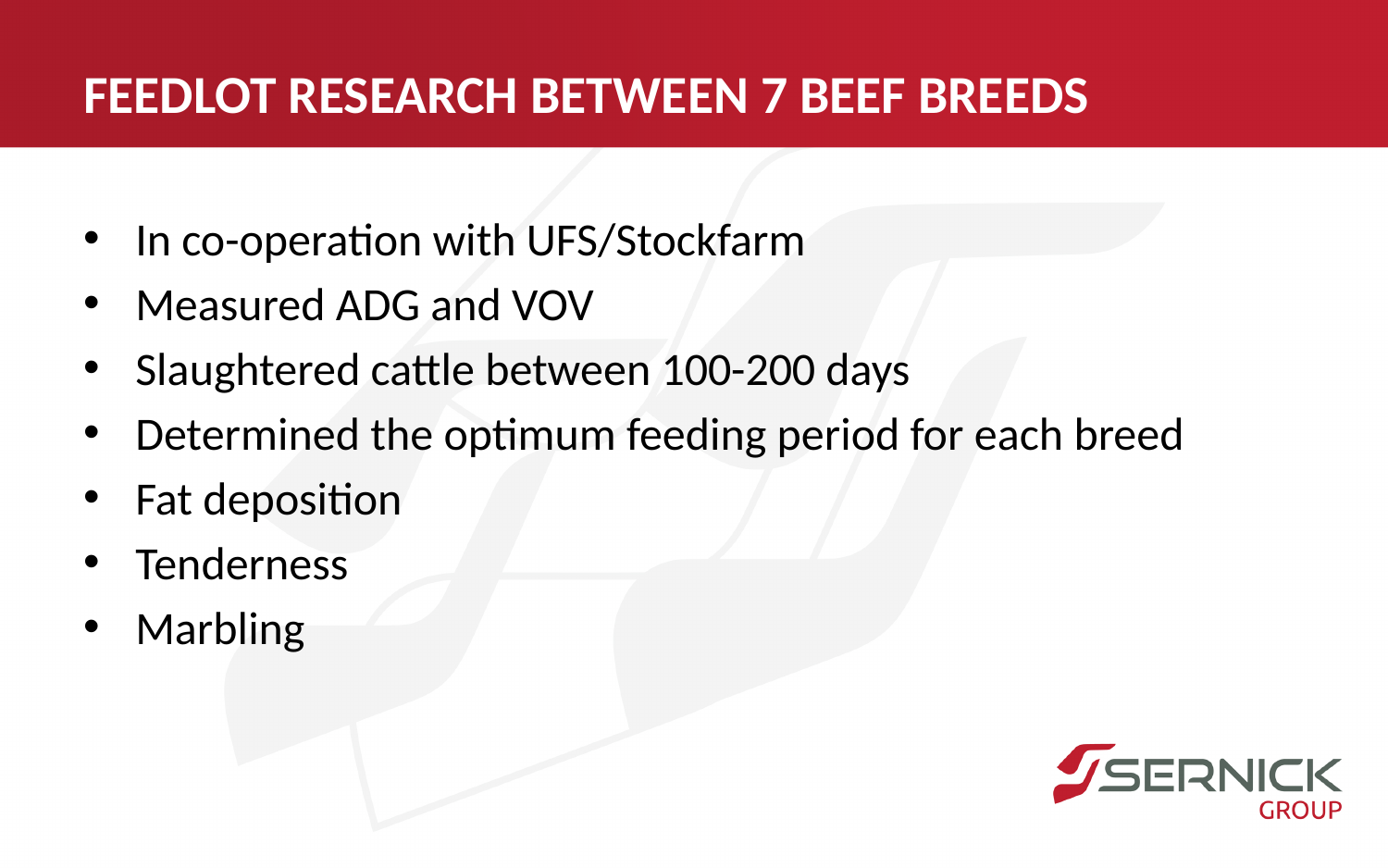

# FEEDLOT RESEARCH BETWEEN 7 BEEF BREEDS
In co-operation with UFS/Stockfarm
Measured ADG and VOV
Slaughtered cattle between 100-200 days
Determined the optimum feeding period for each breed
Fat deposition
Tenderness
Marbling